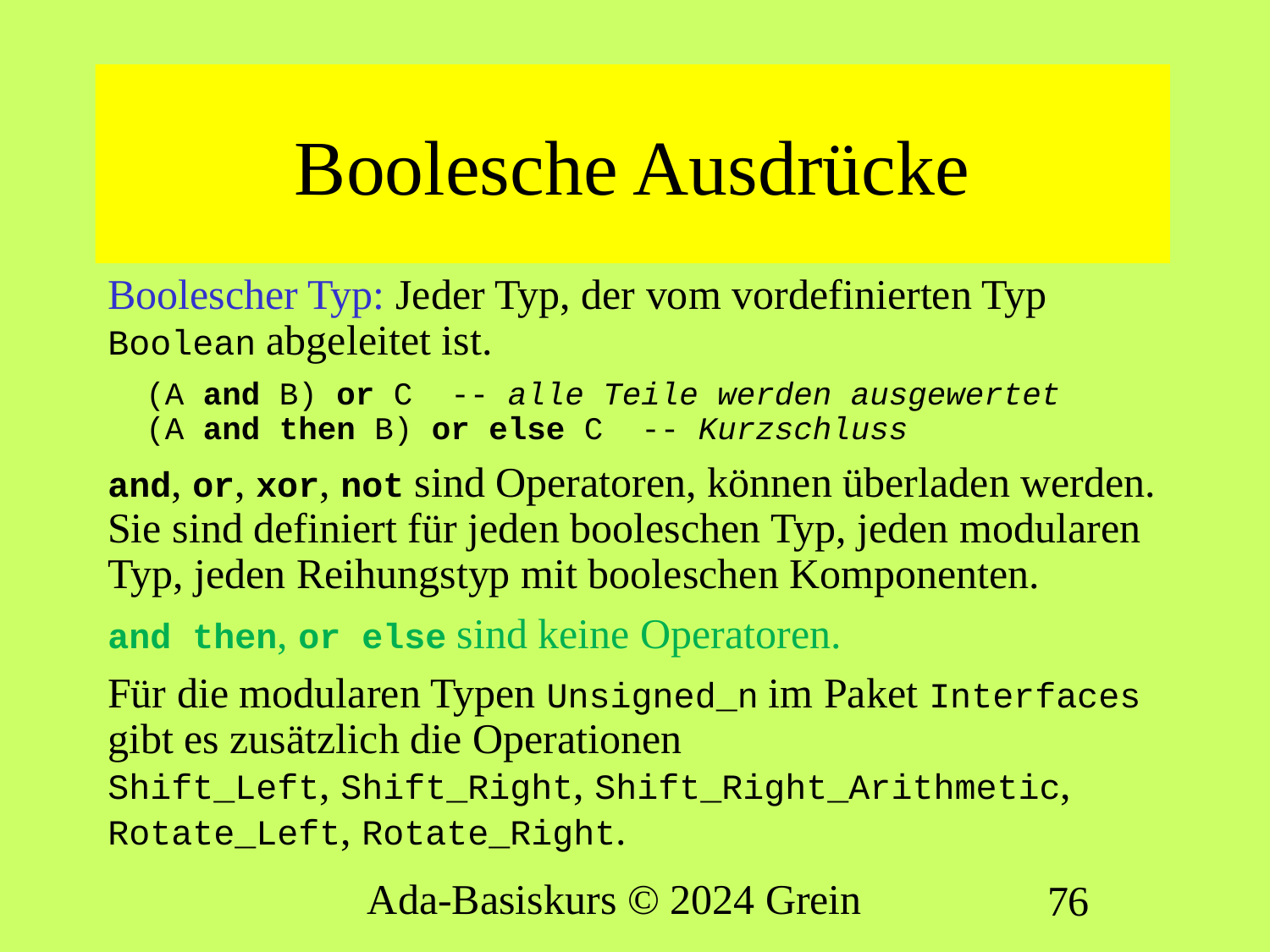

# Boolesche Ausdrücke
Boolescher Typ: Jeder Typ, der vom vordefinierten Typ Boolean abgeleitet ist.
  (A and B) or C  -- alle Teile werden ausgewertet
  (A and then B) or else C  -- Kurzschluss
and, or, xor, not sind Operatoren, können überladen werden. Sie sind definiert für jeden booleschen Typ, jeden modularen Typ, jeden Reihungstyp mit booleschen Komponenten.
and then, or else sind keine Operatoren.
Für die modularen Typen Unsigned_n im Paket Interfaces gibt es zusätzlich die Operationen
Shift_Left, Shift_Right, Shift_Right_Arithmetic, Rotate_Left, Rotate_Right.
Ada-Basiskurs © 2024 Grein
76